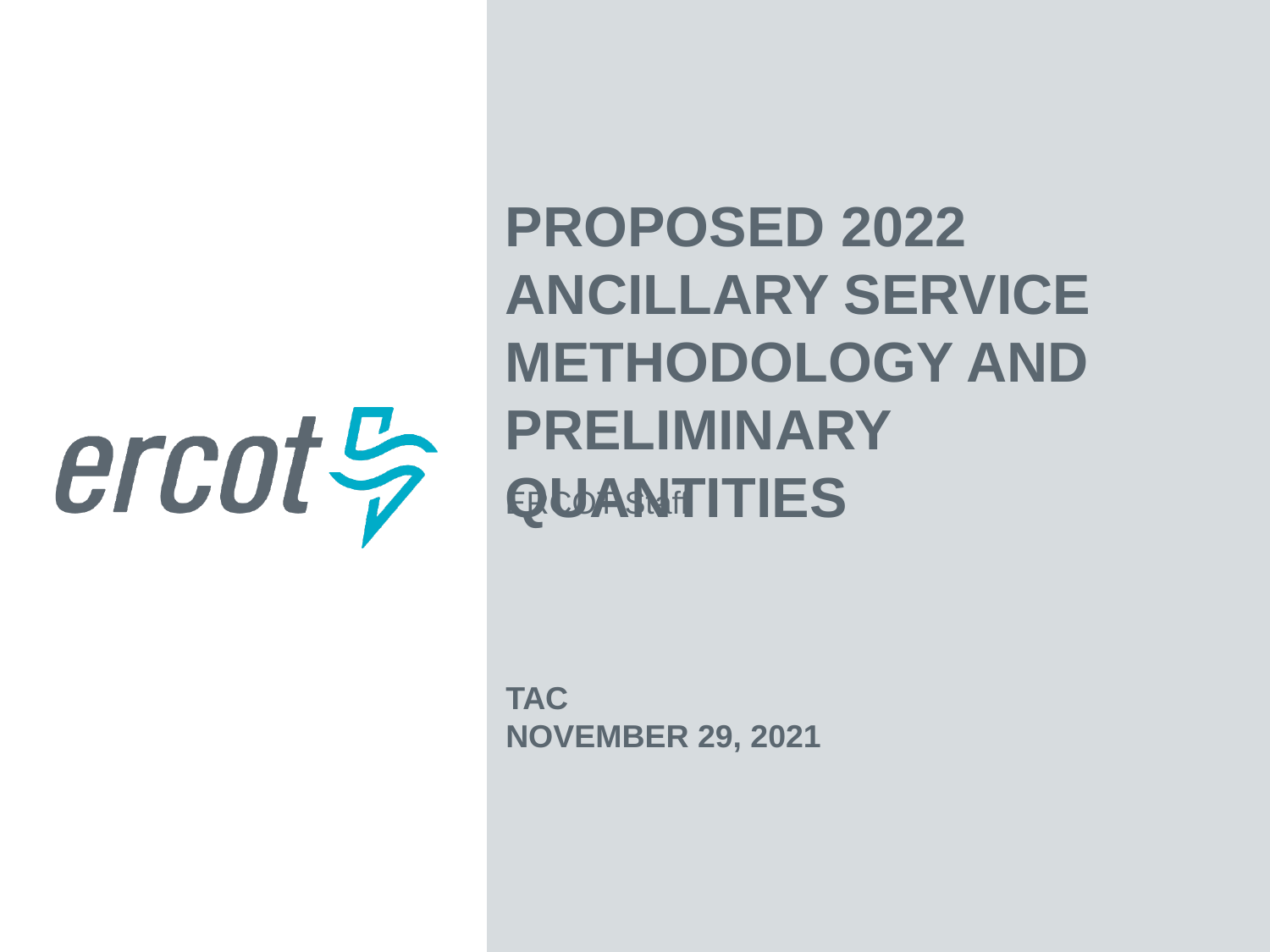

Proposed 2022 Ancillary Service Methodology And Preliminary Quantities
ERCOT Staff
TAC
November 29, 2021